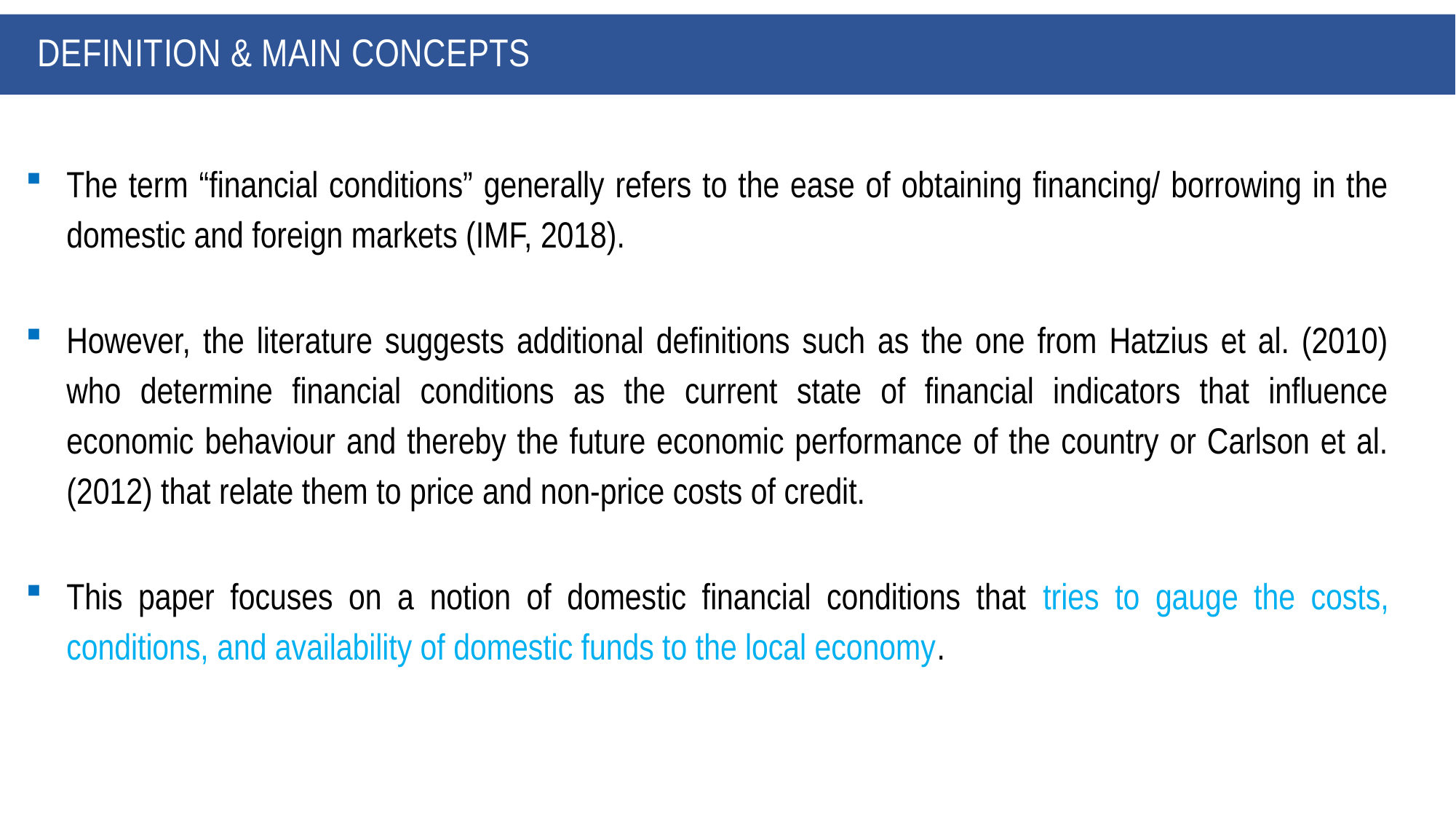

# DEFINITION & MAIN CONCEPTS
The term “financial conditions” generally refers to the ease of obtaining financing/ borrowing in the domestic and foreign markets (IMF, 2018).

However, the literature suggests additional definitions such as the one from Hatzius et al. (2010) who determine financial conditions as the current state of financial indicators that influence economic behaviour and thereby the future economic performance of the country or Carlson et al. (2012) that relate them to price and non-price costs of credit.

This paper focuses on a notion of domestic financial conditions that tries to gauge the costs, conditions, and availability of domestic funds to the local economy.